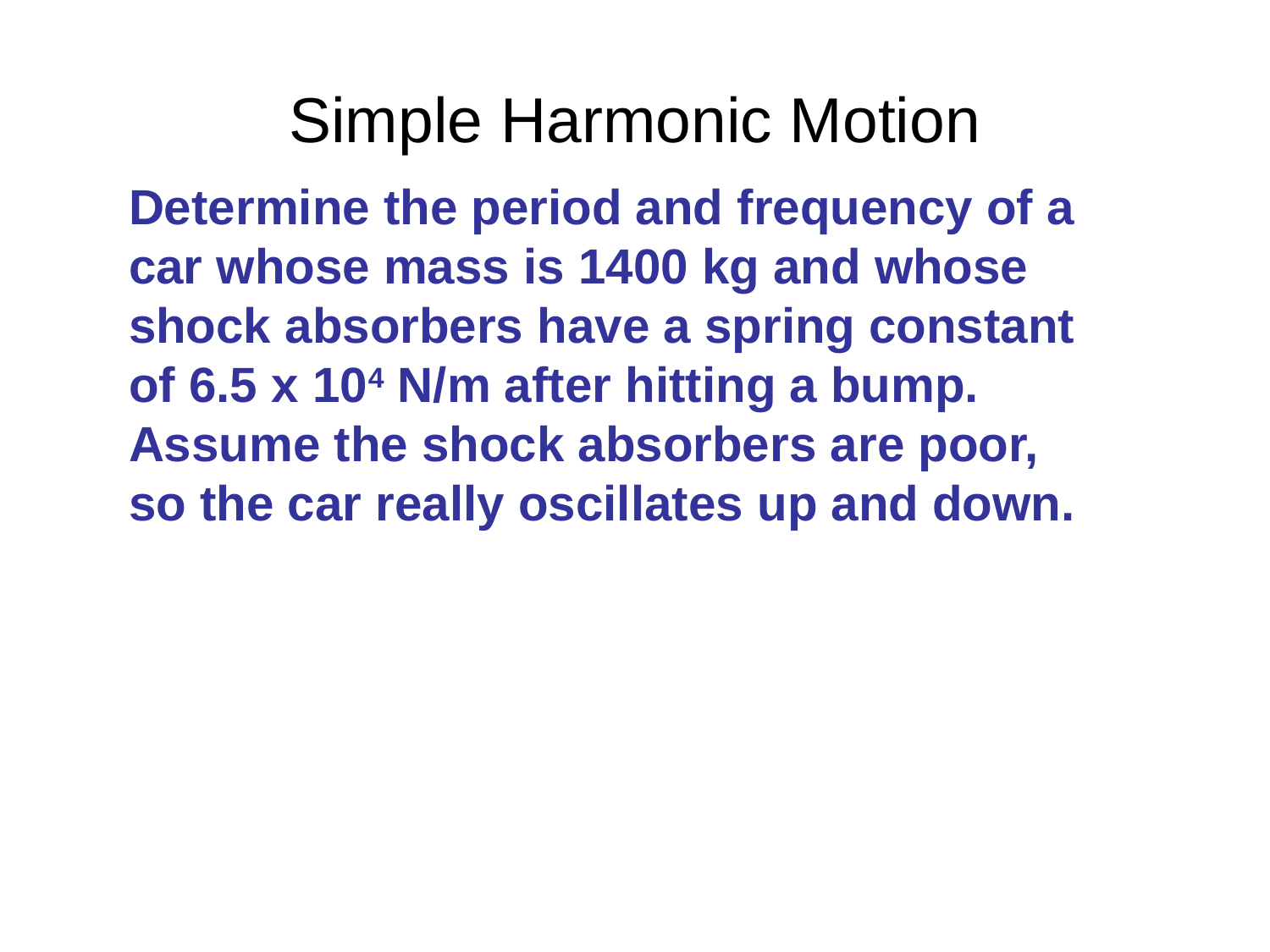

# Simple Harmonic Motion
Determine the period and frequency of a car whose mass is 1400 kg and whose shock absorbers have a spring constant of 6.5 x 104 N/m after hitting a bump. Assume the shock absorbers are poor, so the car really oscillates up and down.